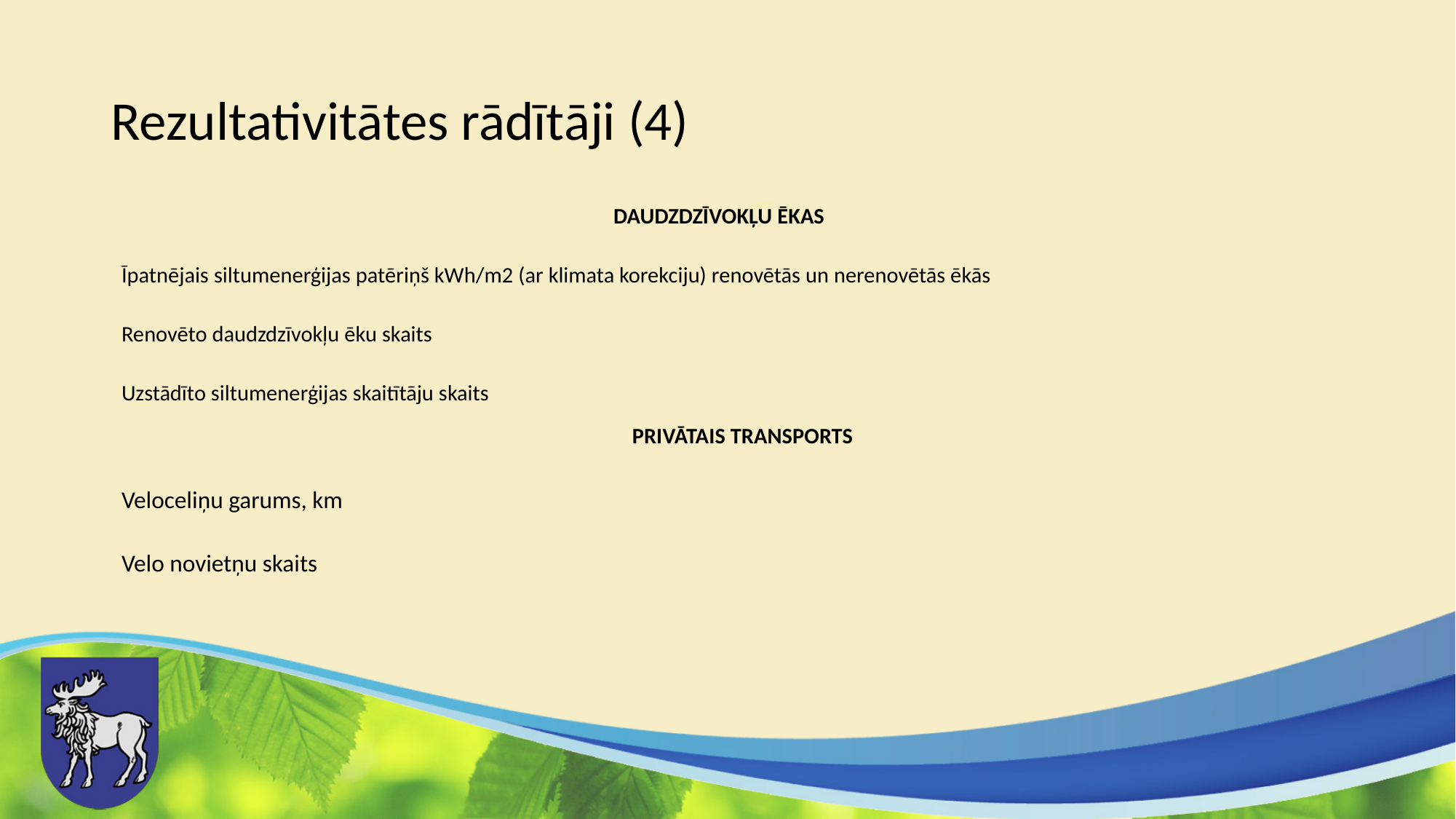

# Rezultativitātes rādītāji (4)
DAUDZDZĪVOKĻU ĒKAS
Īpatnējais siltumenerģijas patēriņš kWh/m2 (ar klimata korekciju) renovētās un nerenovētās ēkās
Renovēto daudzdzīvokļu ēku skaits
Uzstādīto siltumenerģijas skaitītāju skaits
PRIVĀTAIS TRANSPORTS
Veloceliņu garums, km
Velo novietņu skaits